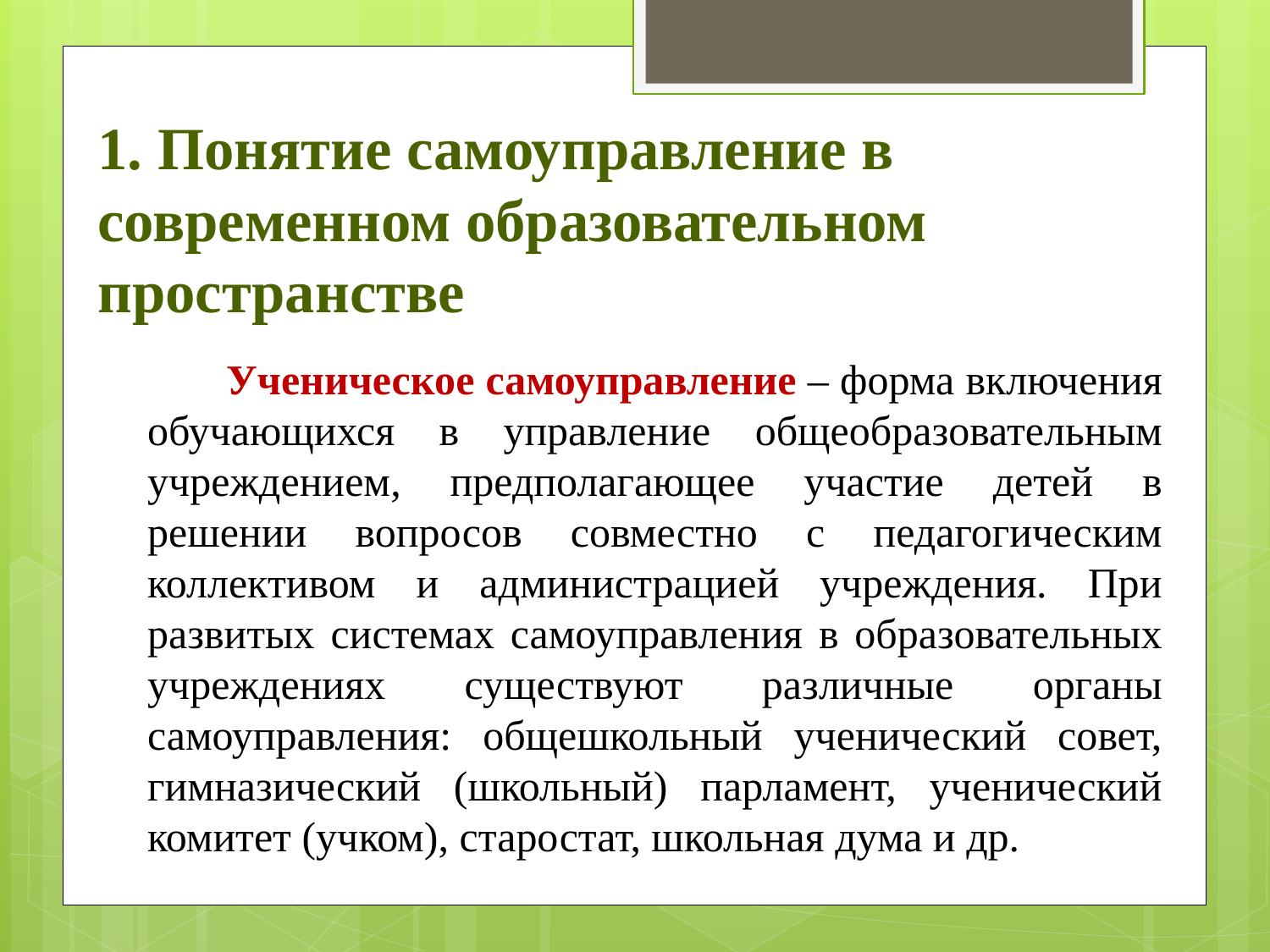

# 1. Понятие самоуправление в современном образовательном пространстве
       Ученическое самоуправление – форма включения обучающихся в управление общеобразовательным учреждением, предполагающее участие детей в решении вопросов совместно с педагогическим коллективом и администрацией учреждения. При развитых системах самоуправления в образовательных учреждениях существуют различные органы самоуправления: общешкольный ученический совет, гимназический (школьный) парламент, ученический комитет (учком), старостат, школьная дума и др.